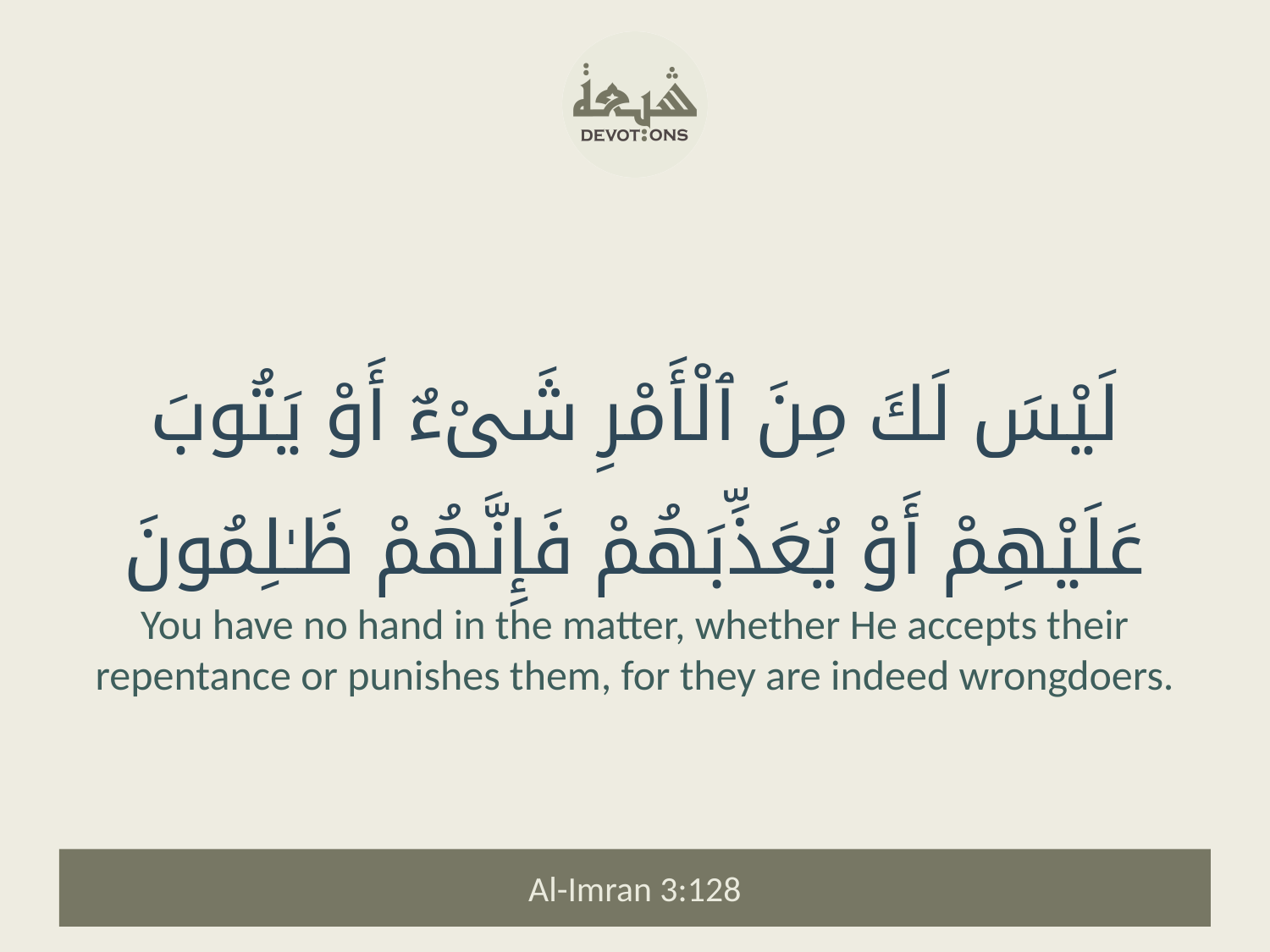

لَيْسَ لَكَ مِنَ ٱلْأَمْرِ شَىْءٌ أَوْ يَتُوبَ عَلَيْهِمْ أَوْ يُعَذِّبَهُمْ فَإِنَّهُمْ ظَـٰلِمُونَ
You have no hand in the matter, whether He accepts their repentance or punishes them, for they are indeed wrongdoers.
Al-Imran 3:128